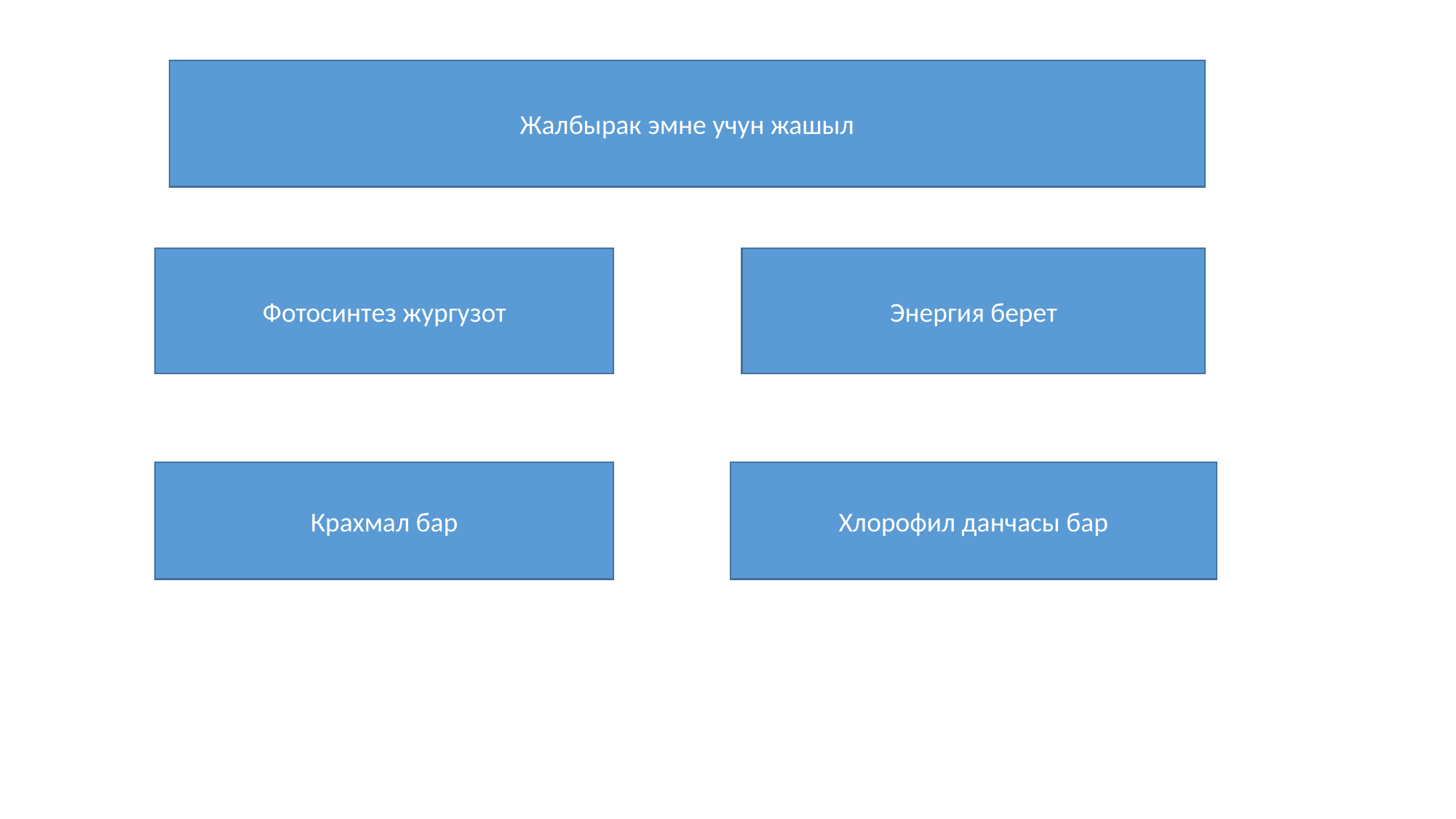

Жалбырак эмне учун жашыл
Фотосинтез жургузот
Энергия берет
Крахмал бар
Хлорофил данчасы бар